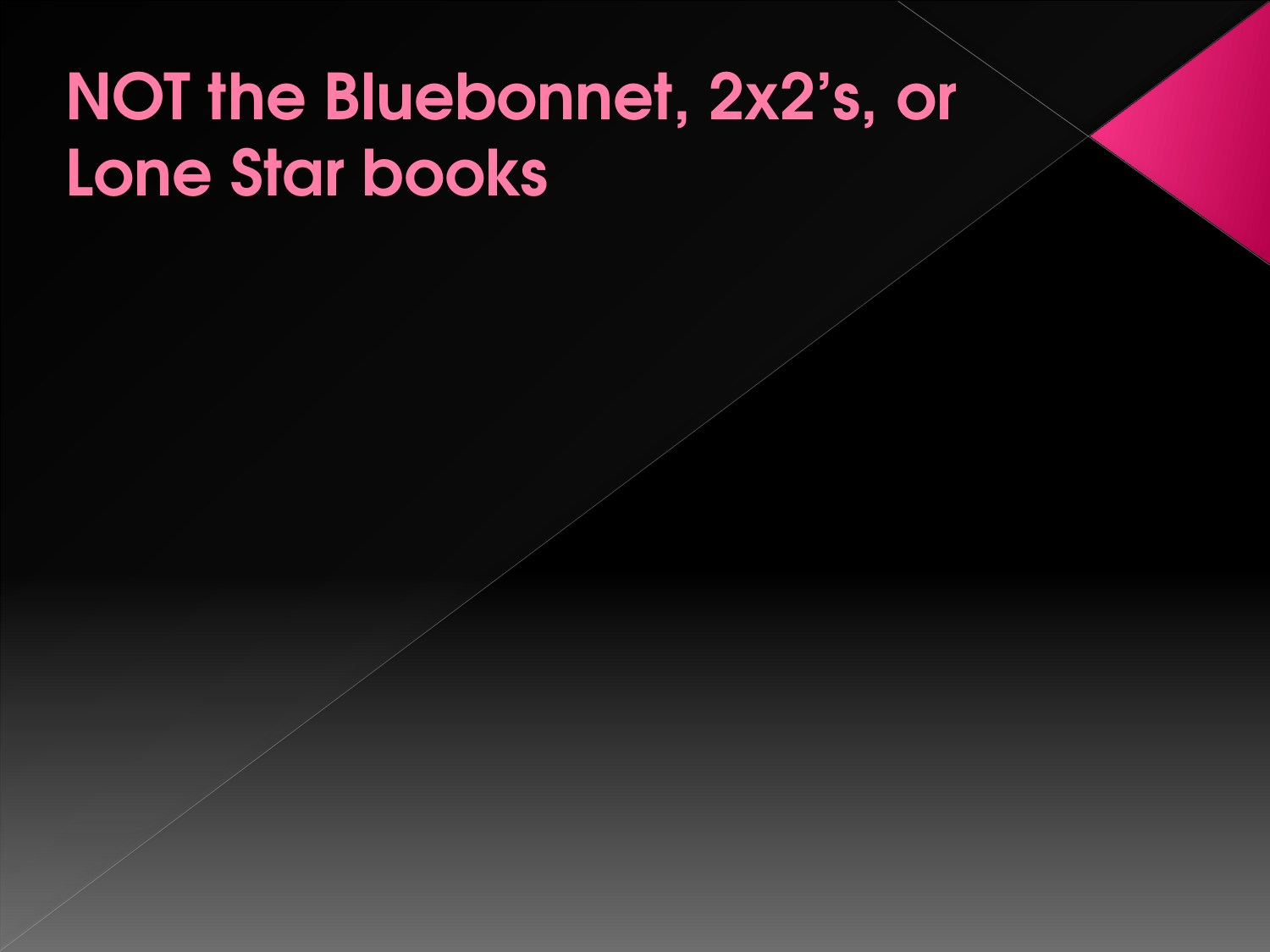

# NOT the Bluebonnet, 2x2’s, or Lone Star books